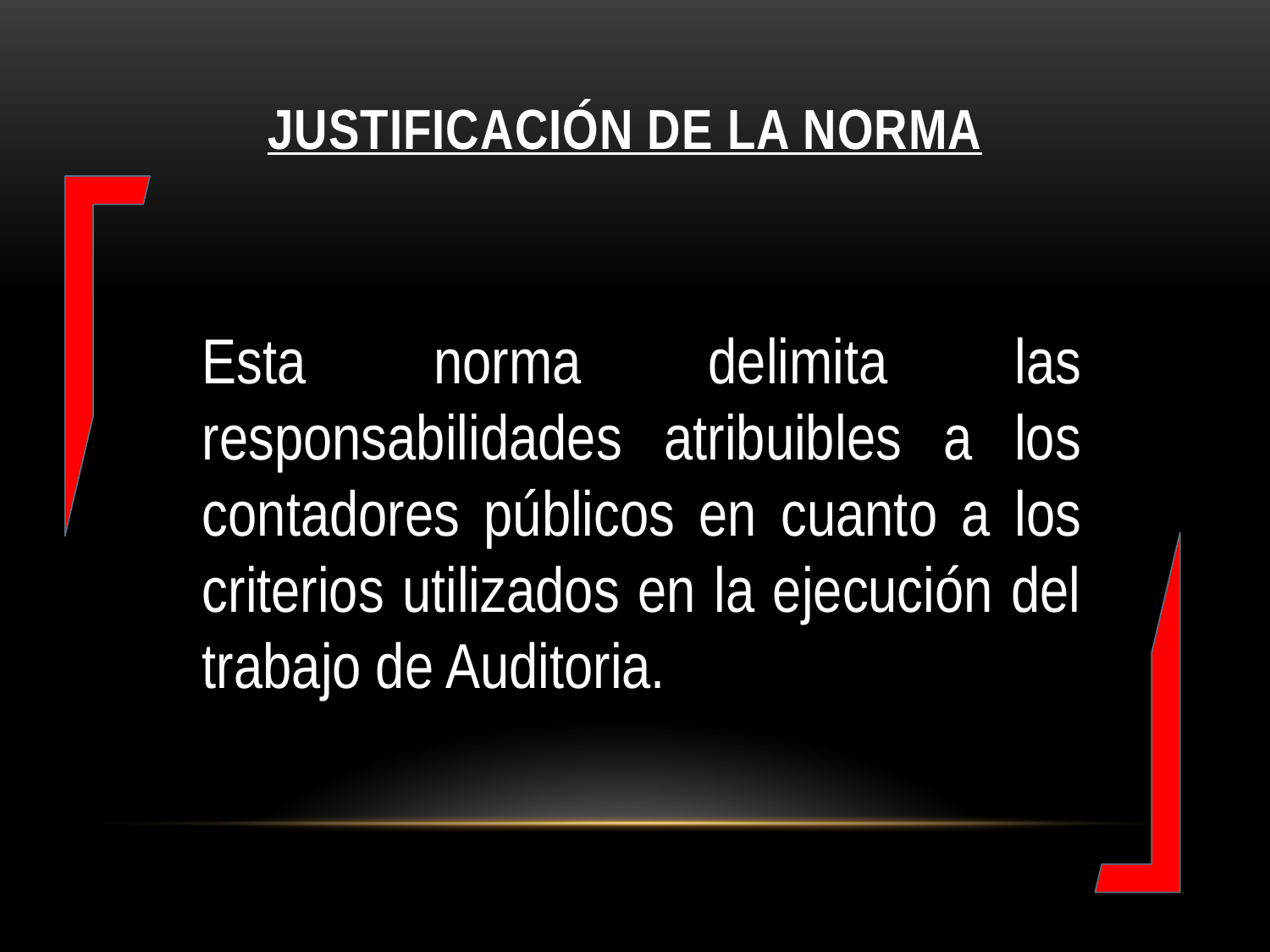

# JUSTIFICACIÓN DE LA NORMA

Esta norma delimita las responsabilidades atribuibles a los contadores públicos en cuanto a los criterios utilizados en la ejecución del trabajo de Auditoria.